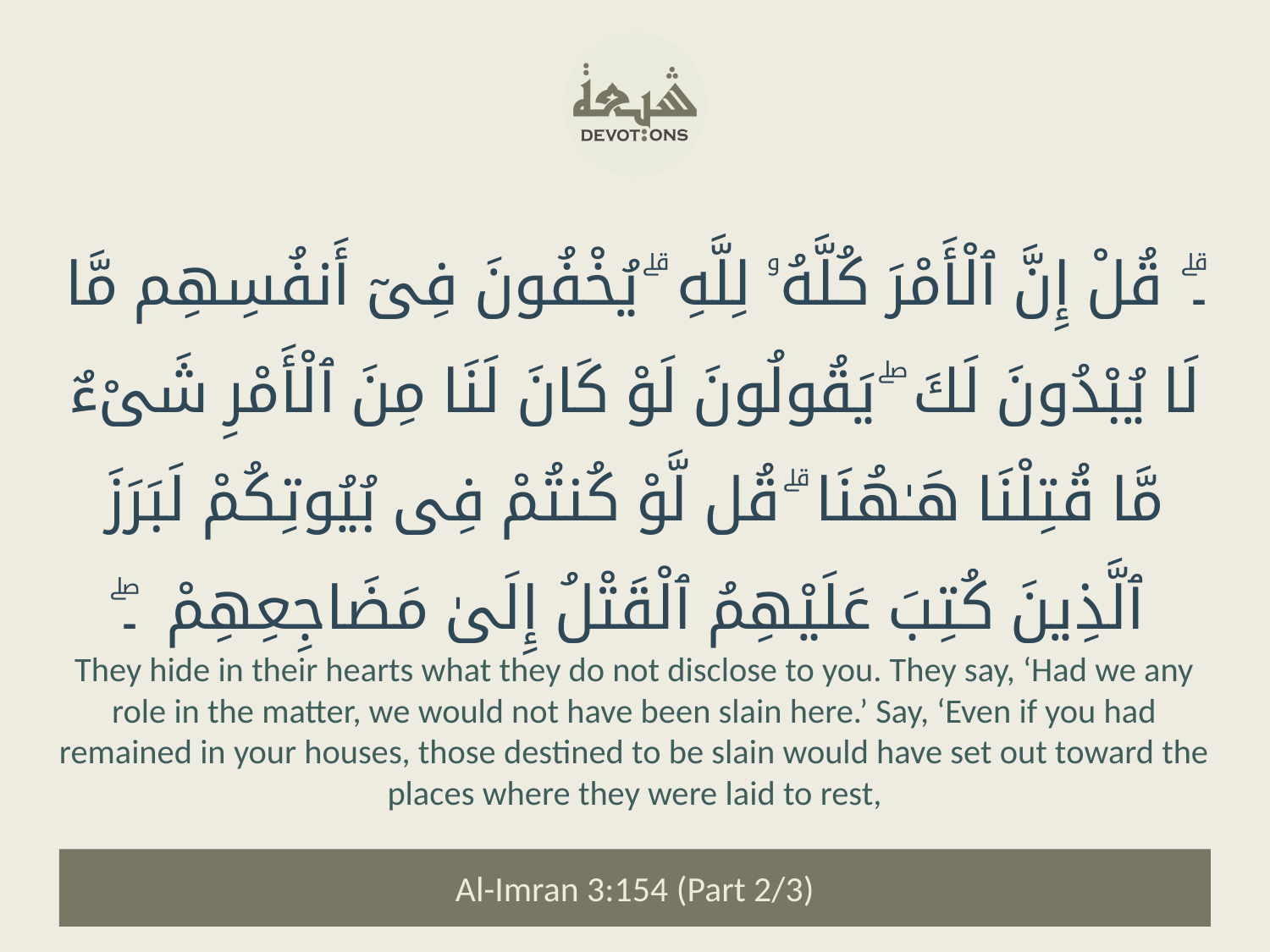

۔ۗ  قُلْ إِنَّ ٱلْأَمْرَ كُلَّهُۥ لِلَّهِ ۗ يُخْفُونَ فِىٓ أَنفُسِهِم مَّا لَا يُبْدُونَ لَكَ ۖ يَقُولُونَ لَوْ كَانَ لَنَا مِنَ ٱلْأَمْرِ شَىْءٌ مَّا قُتِلْنَا هَـٰهُنَا ۗ قُل لَّوْ كُنتُمْ فِى بُيُوتِكُمْ لَبَرَزَ ٱلَّذِينَ كُتِبَ عَلَيْهِمُ ٱلْقَتْلُ إِلَىٰ مَضَاجِعِهِمْ  ۔ۖ
They hide in their hearts what they do not disclose to you. They say, ‘Had we any role in the matter, we would not have been slain here.’ Say, ‘Even if you had remained in your houses, those destined to be slain would have set out toward the places where they were laid to rest,
Al-Imran 3:154 (Part 2/3)